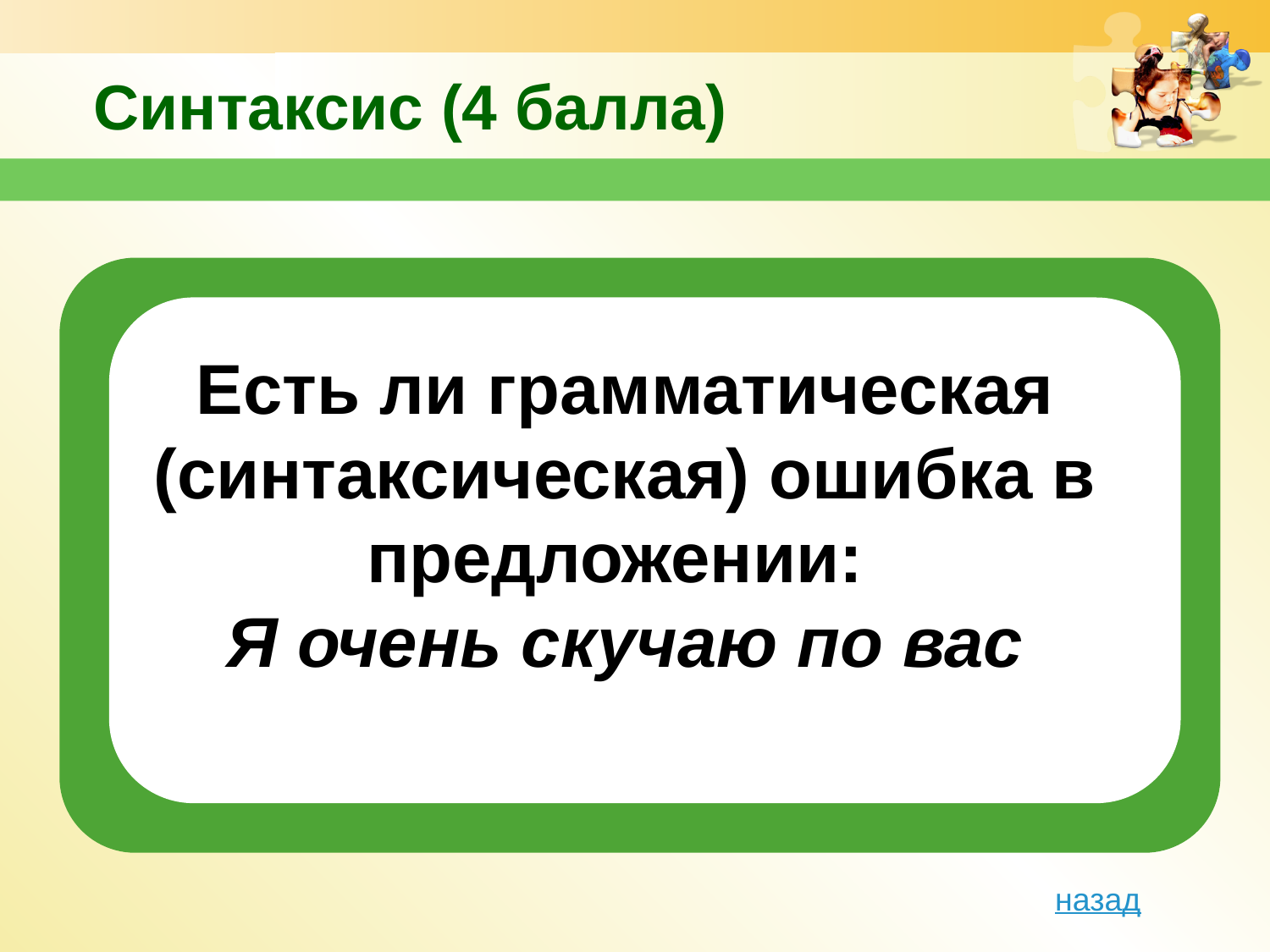

# Синтаксис (4 балла)

Есть ли грамматическая (синтаксическая) ошибка в предложении:
Я очень скучаю по вас

Text in here
назад